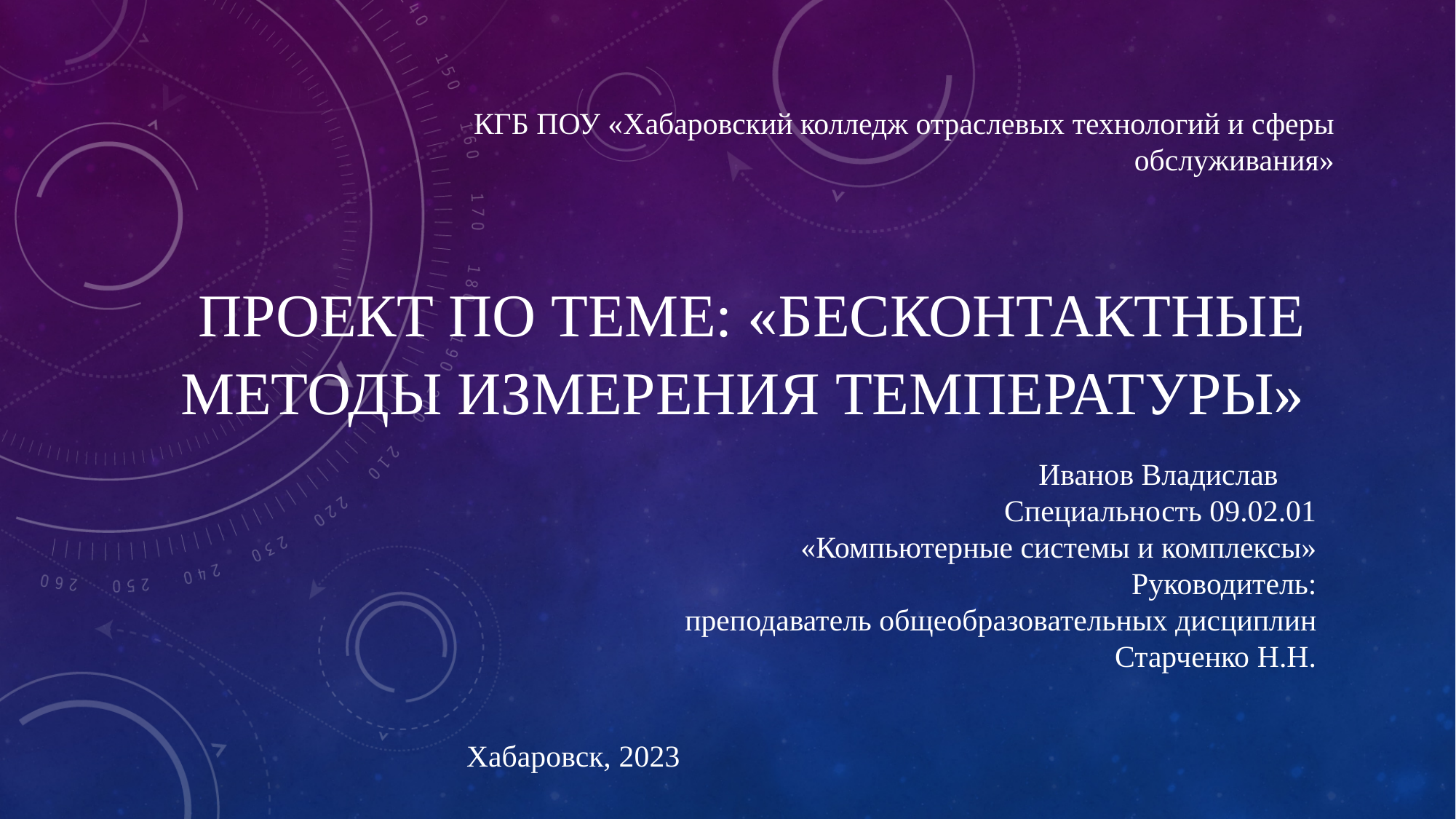

# Проект по теме: «БЕСКОНТАКТНЫЕ МЕТОДЫ ИЗМЕРЕНИЯ ТЕМПЕРАТУРЫ»
КГБ ПОУ «Хабаровский колледж отраслевых технологий и сферы обслуживания»
Иванов Владислав
Специальность 09.02.01
«Компьютерные системы и комплексы»
Руководитель:
преподаватель общеобразовательных дисциплин
Старченко Н.Н.

Хабаровск, 2023